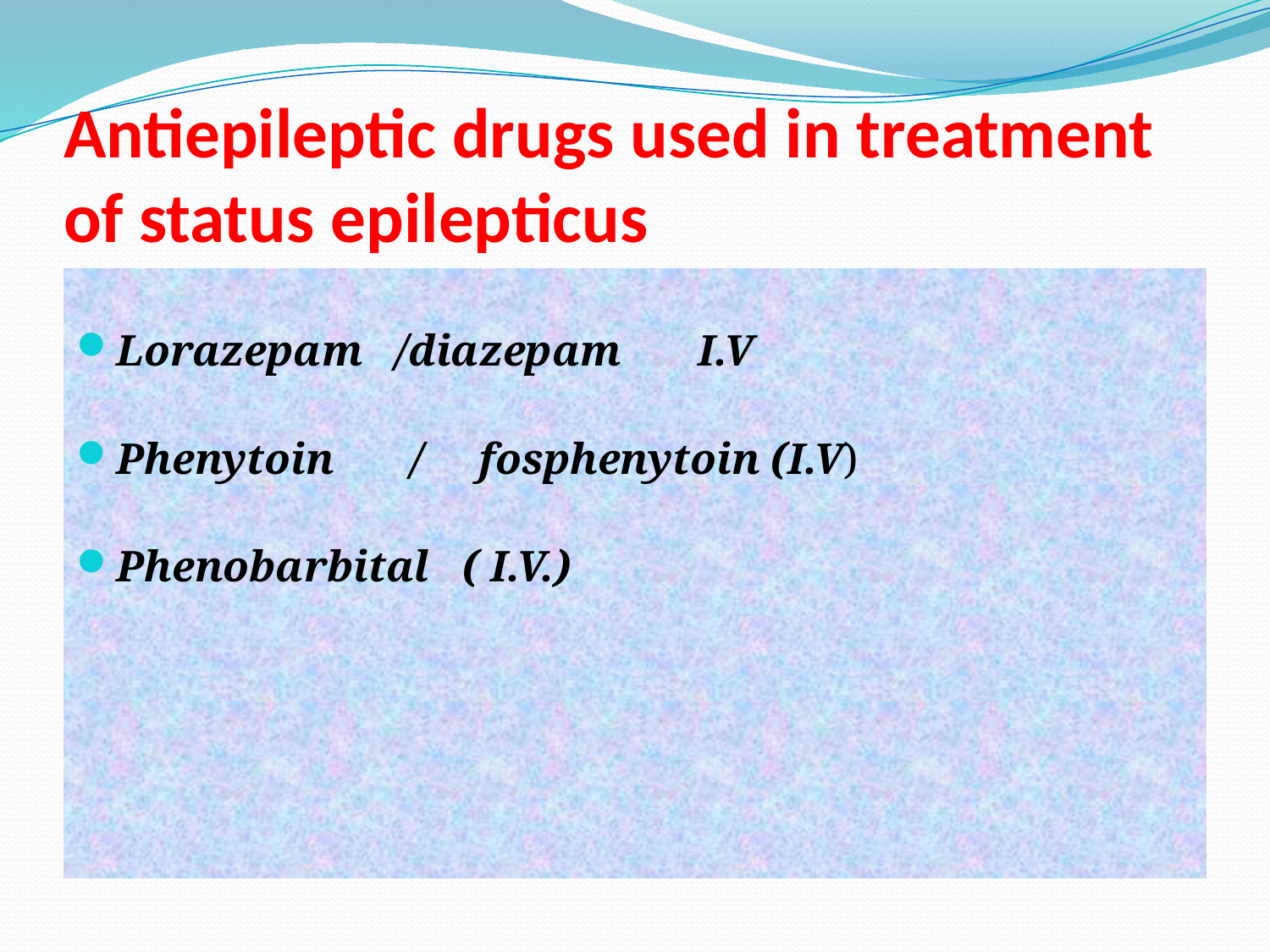

# Antiepileptic drugs used in treatment of status epilepticus

Lorazepam   /diazepam       I.V

Phenytoin       /     fosphenytoin (I.V)

Phenobarbital   ( I.V.)